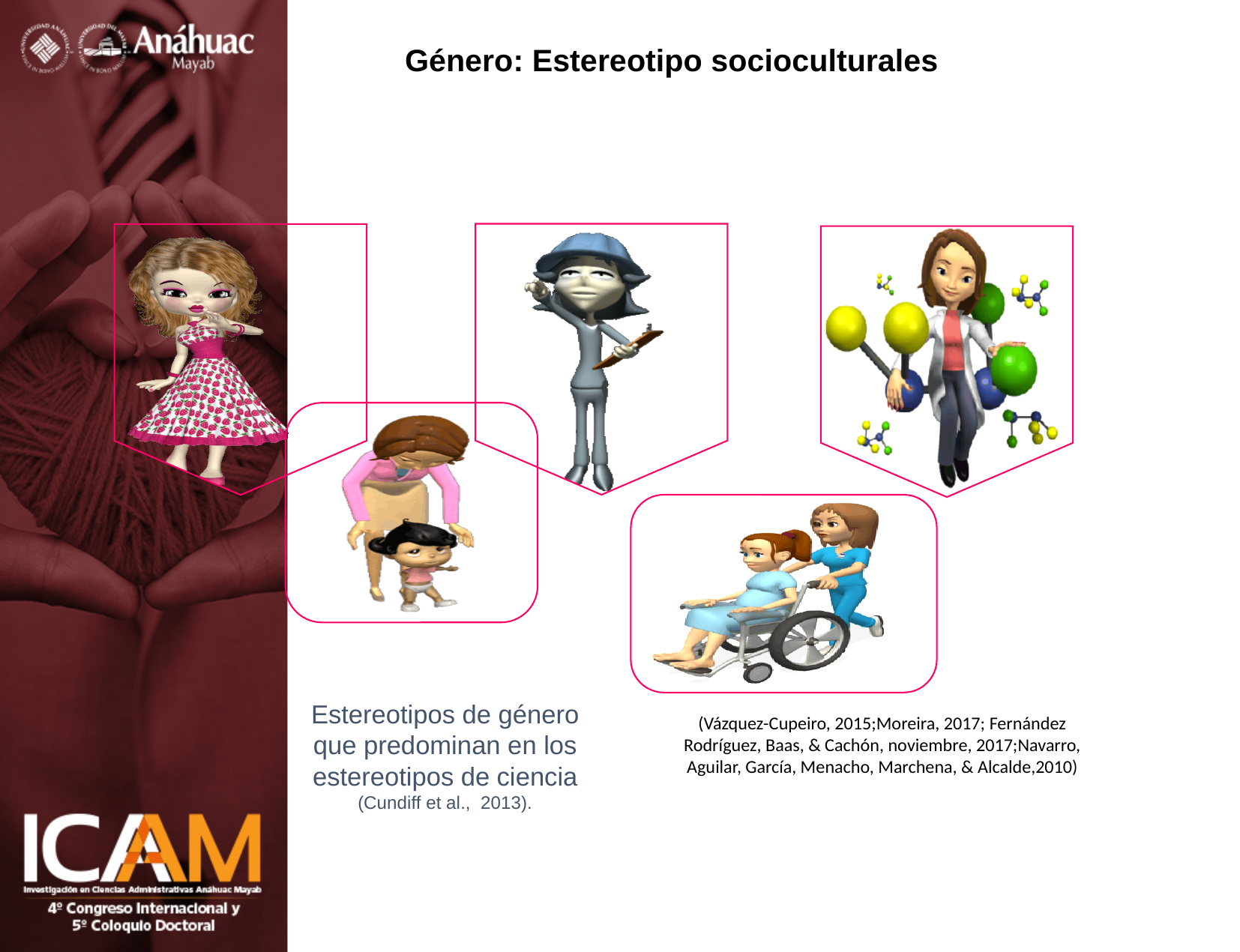

Género: Estereotipo socioculturales

Estereotipos de género que predominan en los estereotipos de ciencia (Cundiff et al.,  2013).
(Vázquez-Cupeiro, 2015;Moreira, 2017; Fernández Rodríguez, Baas, & Cachón, noviembre, 2017;Navarro, Aguilar, García, Menacho, Marchena, & Alcalde,2010)